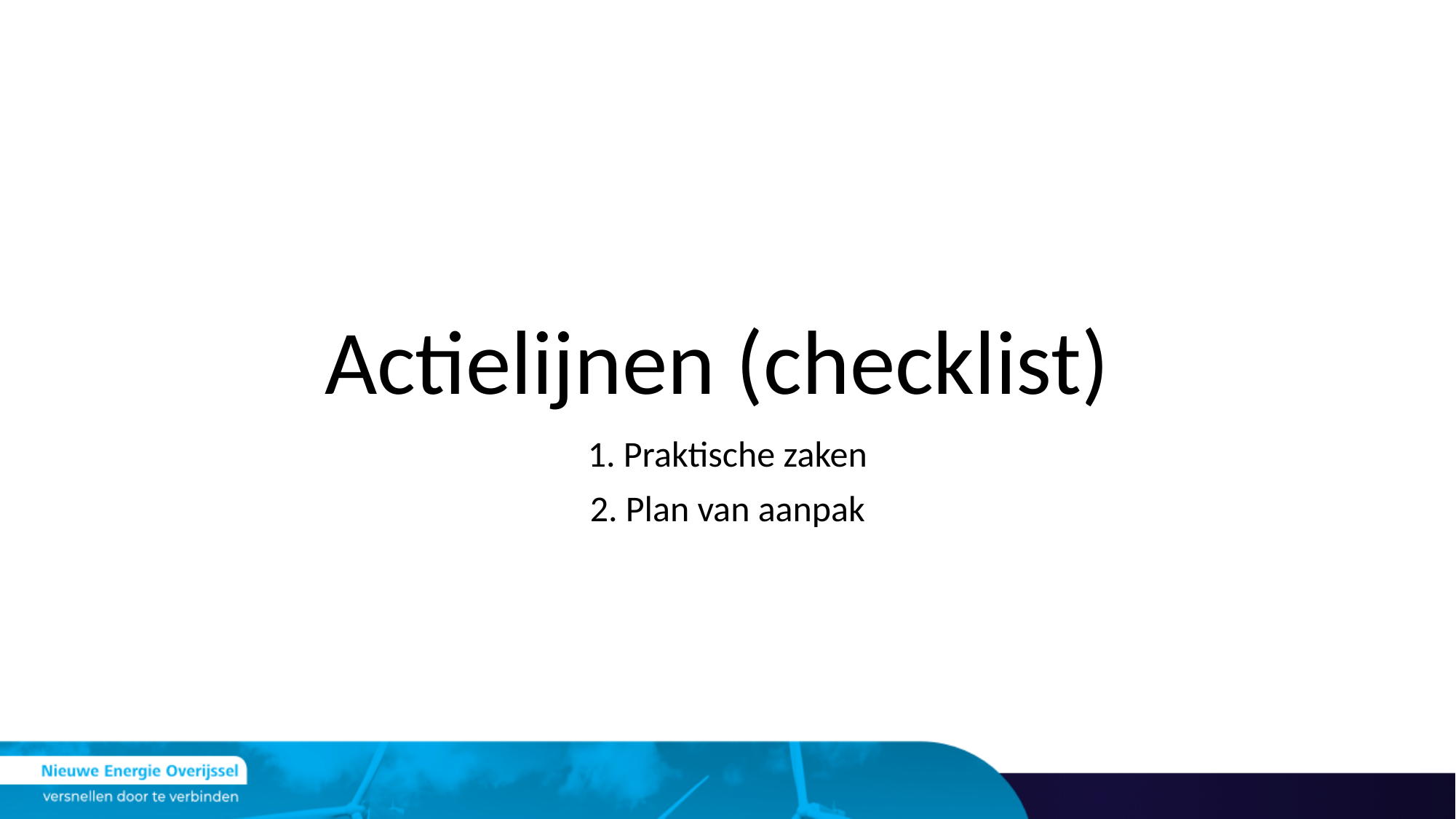

# Actielijnen (checklist)
1. Praktische zaken
2. Plan van aanpak